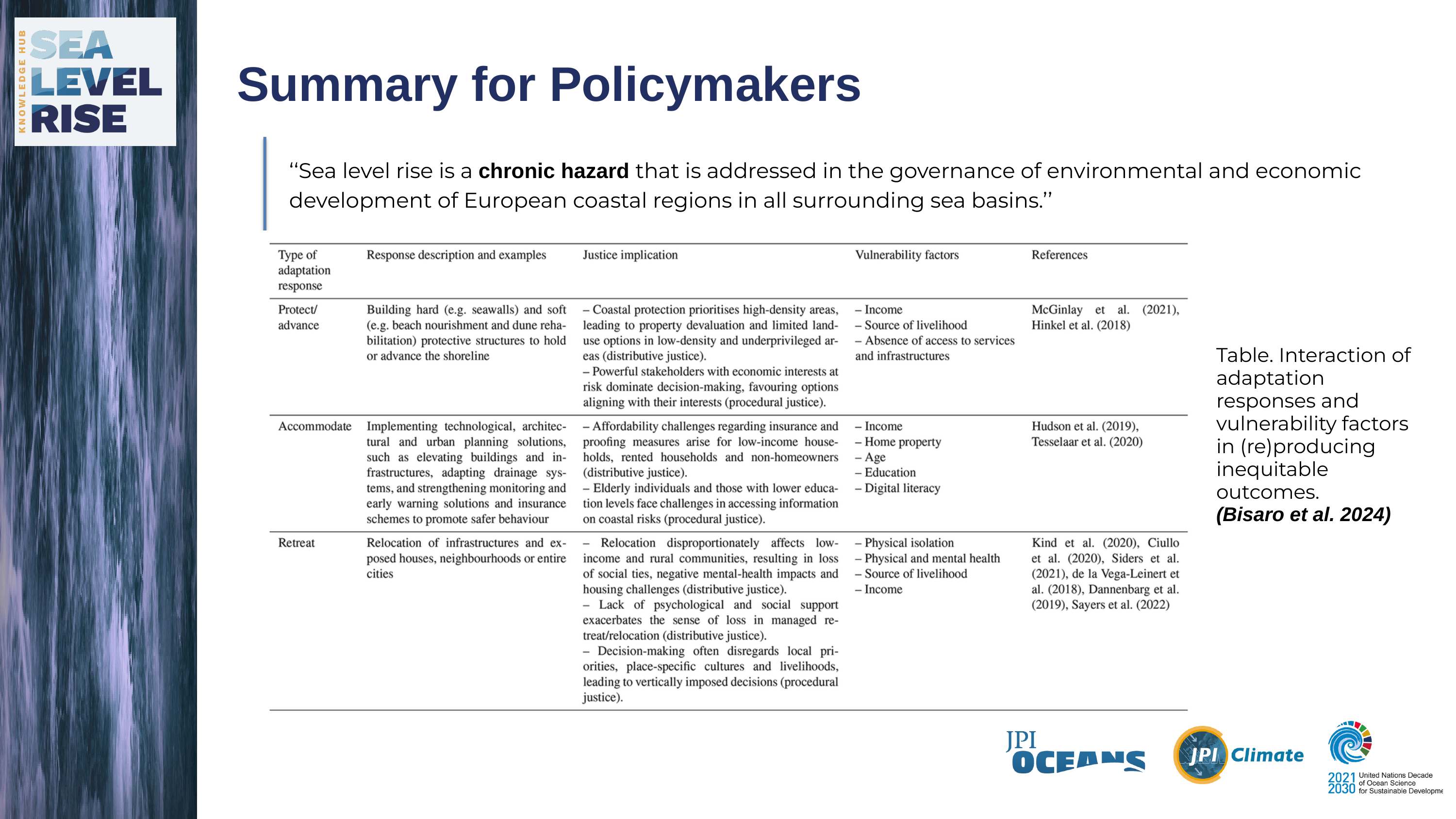

Summary for Policymakers

‘‘Sea level rise is a chronic hazard that is addressed in the governance of environmental and economic development of European coastal regions in all surrounding sea basins.’’

Table. Interaction of adaptation responses and vulnerability factors in (re)producing inequitable outcomes.
(Bisaro et al. 2024)